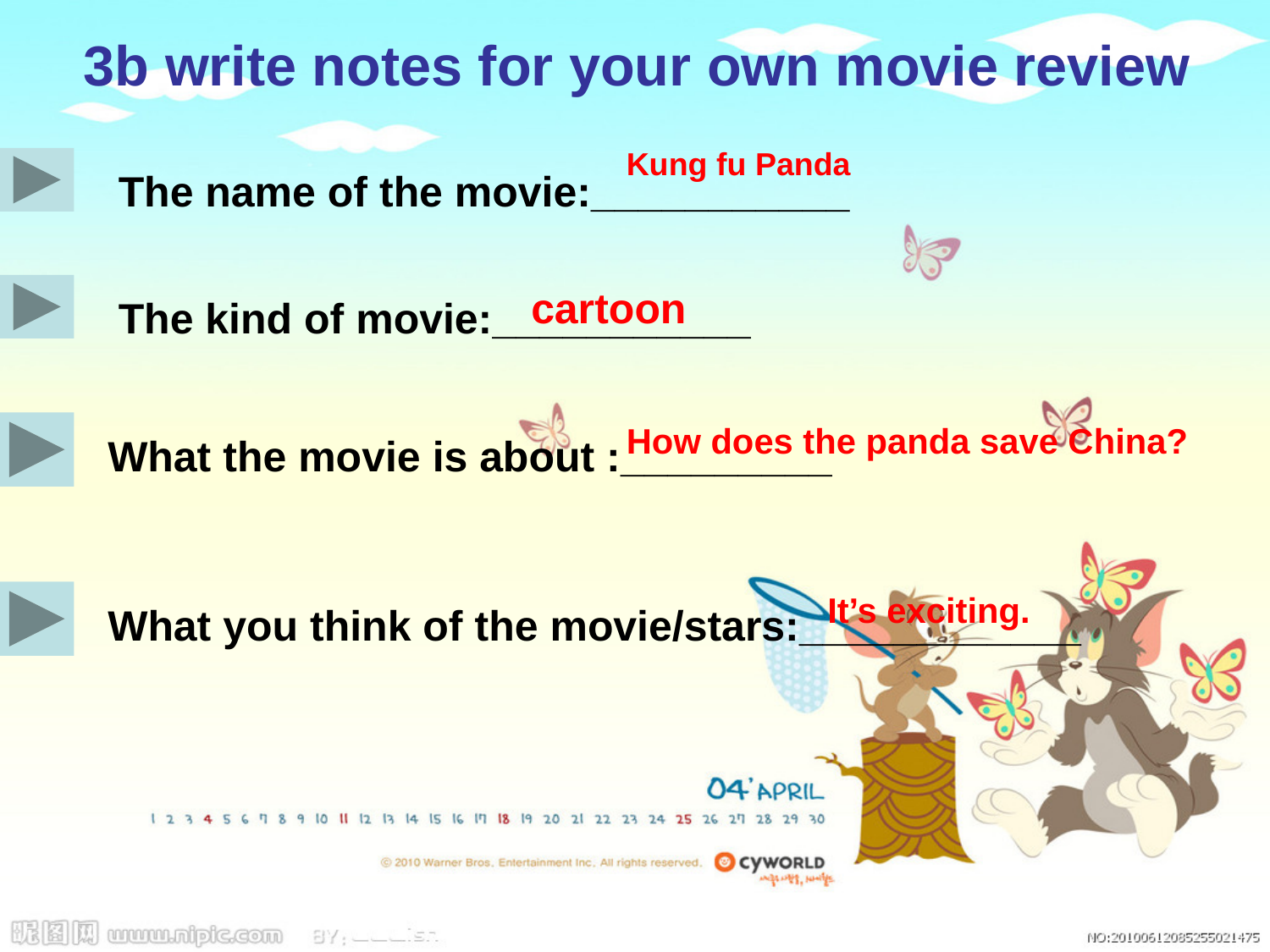

3b write notes for your own movie review
Kung fu Panda

The name of the movie:___________

cartoon
The kind of movie:___________

How does the panda save China?
What the movie is about :_________

It’s exciting.
What you think of the movie/stars:____________